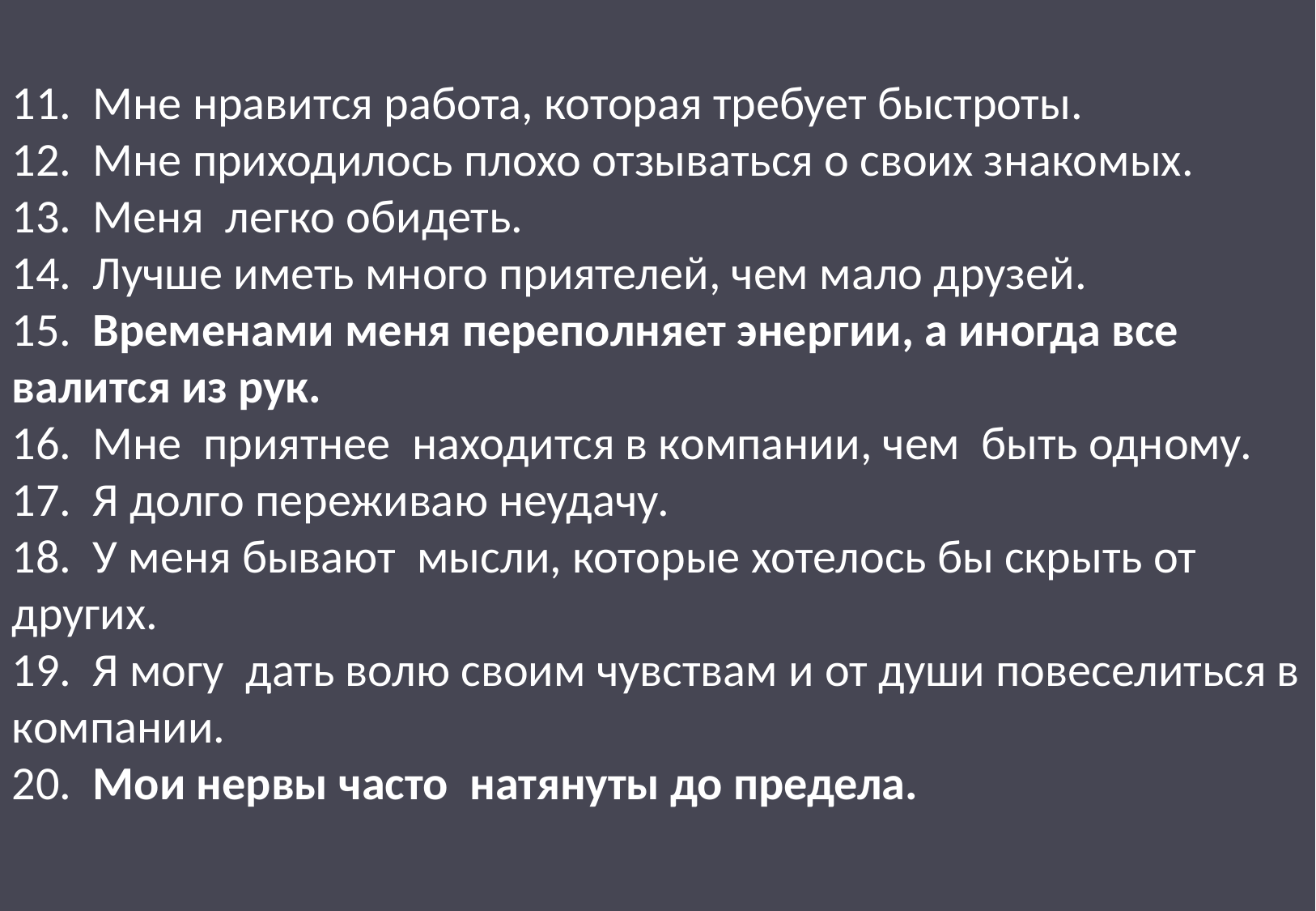

11.  Мне нравится работа, которая требует быстроты.
12.  Мне приходилось плохо отзываться о своих знакомых.
13.  Меня  легко обидеть.
14.  Лучше иметь много приятелей, чем мало друзей.
15.  Временами меня переполняет энергии, а иногда все валится из рук.
16.  Мне  приятнее  находится в компании, чем  быть одному.
17.  Я долго переживаю неудачу.
18.  У меня бывают  мысли, которые хотелось бы скрыть от других.
19.  Я могу  дать волю своим чувствам и от души повеселиться в компании.
20.  Мои нервы часто  натянуты до предела.